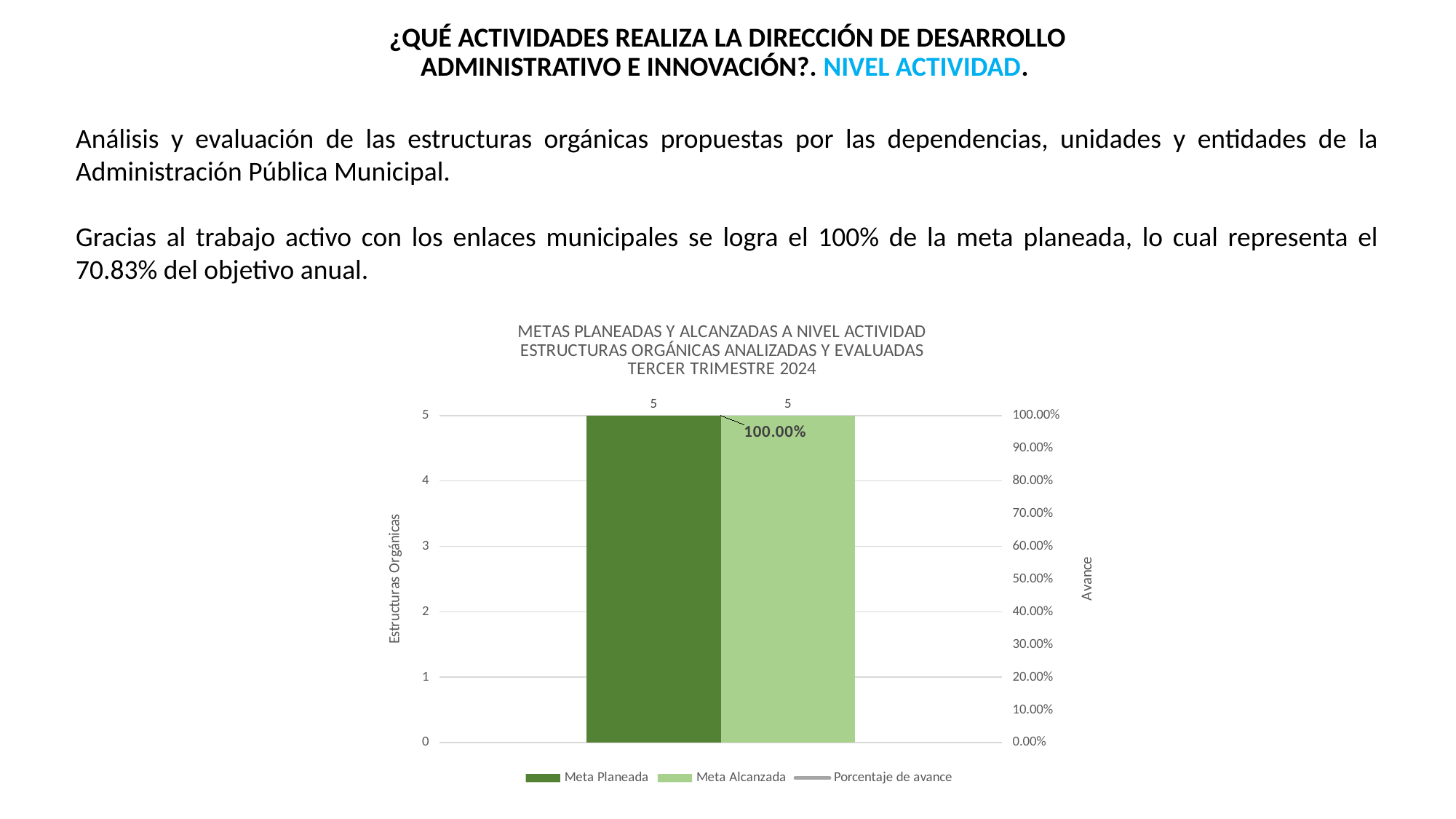

¿QUÉ ACTIVIDADES REALIZA LA DIRECCIÓN DE DESARROLLO ADMINISTRATIVO E INNOVACIÓN?. NIVEL ACTIVIDAD.
Análisis y evaluación de las estructuras orgánicas propuestas por las dependencias, unidades y entidades de la Administración Pública Municipal.

Gracias al trabajo activo con los enlaces municipales se logra el 100% de la meta planeada, lo cual representa el 70.83% del objetivo anual.

### Chart: METAS PLANEADAS Y ALCANZADAS A NIVEL ACTIVIDAD
ESTRUCTURAS ORGÁNICAS ANALIZADAS Y EVALUADAS
TERCER TRIMESTRE 2024

| Category | Meta Planeada | Meta Alcanzada |  |
|---|---|---|---|
| ESTRUCTURAS ORGÁNICAS ANALIZADAS Y EVALUADAS | 5.0 | 5.0 | 1.0 |